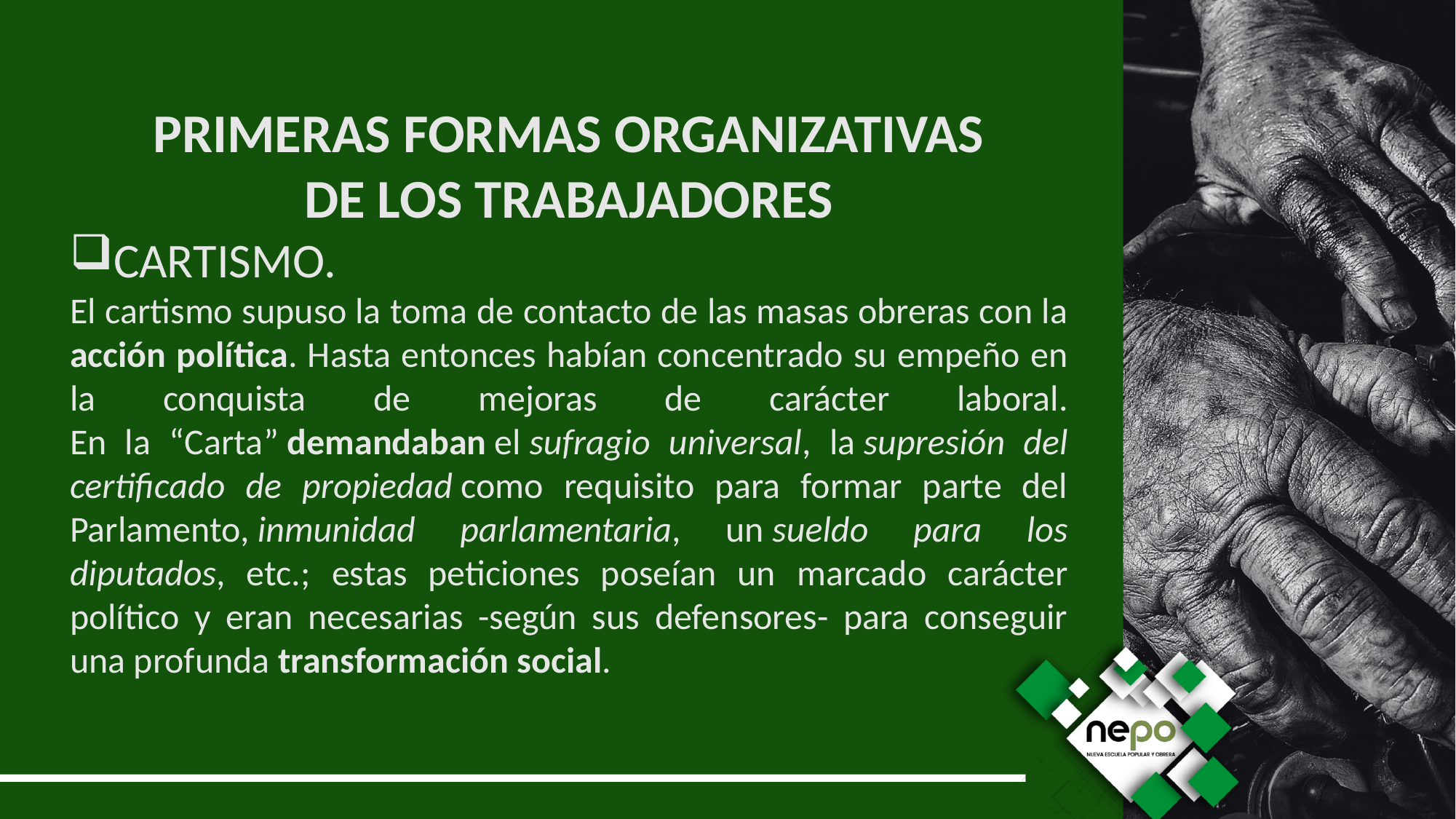

PRIMERAS FORMAS ORGANIZATIVAS
DE LOS TRABAJADORES
CARTISMO.
El cartismo supuso la toma de contacto de las masas obreras con la acción política. Hasta entonces habían concentrado su empeño en la conquista de mejoras de carácter laboral.
En la “Carta” demandaban el sufragio universal, la supresión del certificado de propiedad como requisito para formar parte del Parlamento, inmunidad parlamentaria, un sueldo para los diputados, etc.; estas peticiones poseían un marcado carácter político y eran necesarias -según sus defensores- para conseguir una profunda transformación social.